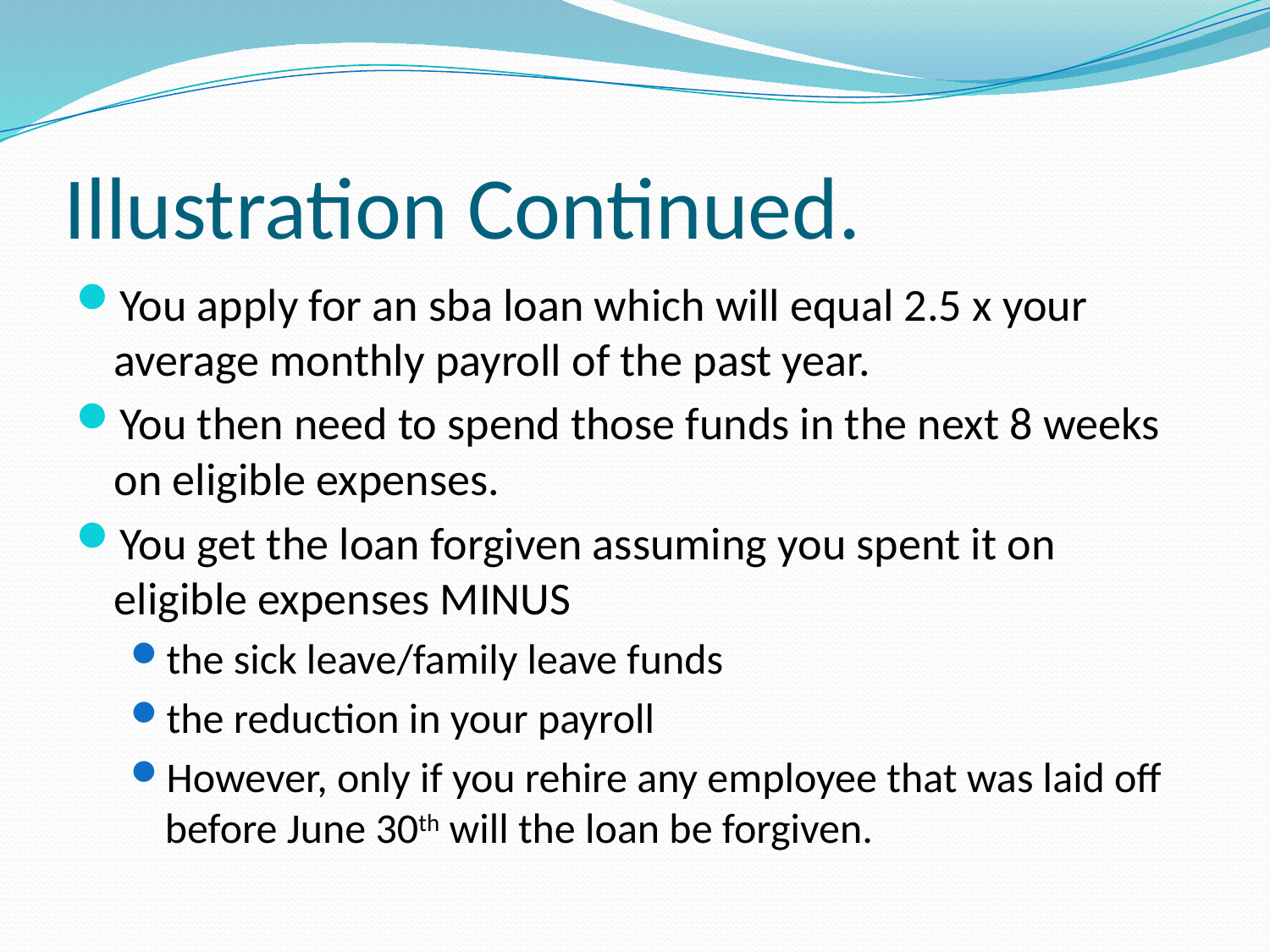

# Illustration Continued.
You apply for an sba loan which will equal 2.5 x your average monthly payroll of the past year.
You then need to spend those funds in the next 8 weeks on eligible expenses.
You get the loan forgiven assuming you spent it on eligible expenses MINUS
the sick leave/family leave funds
the reduction in your payroll
However, only if you rehire any employee that was laid off before June 30th will the loan be forgiven.